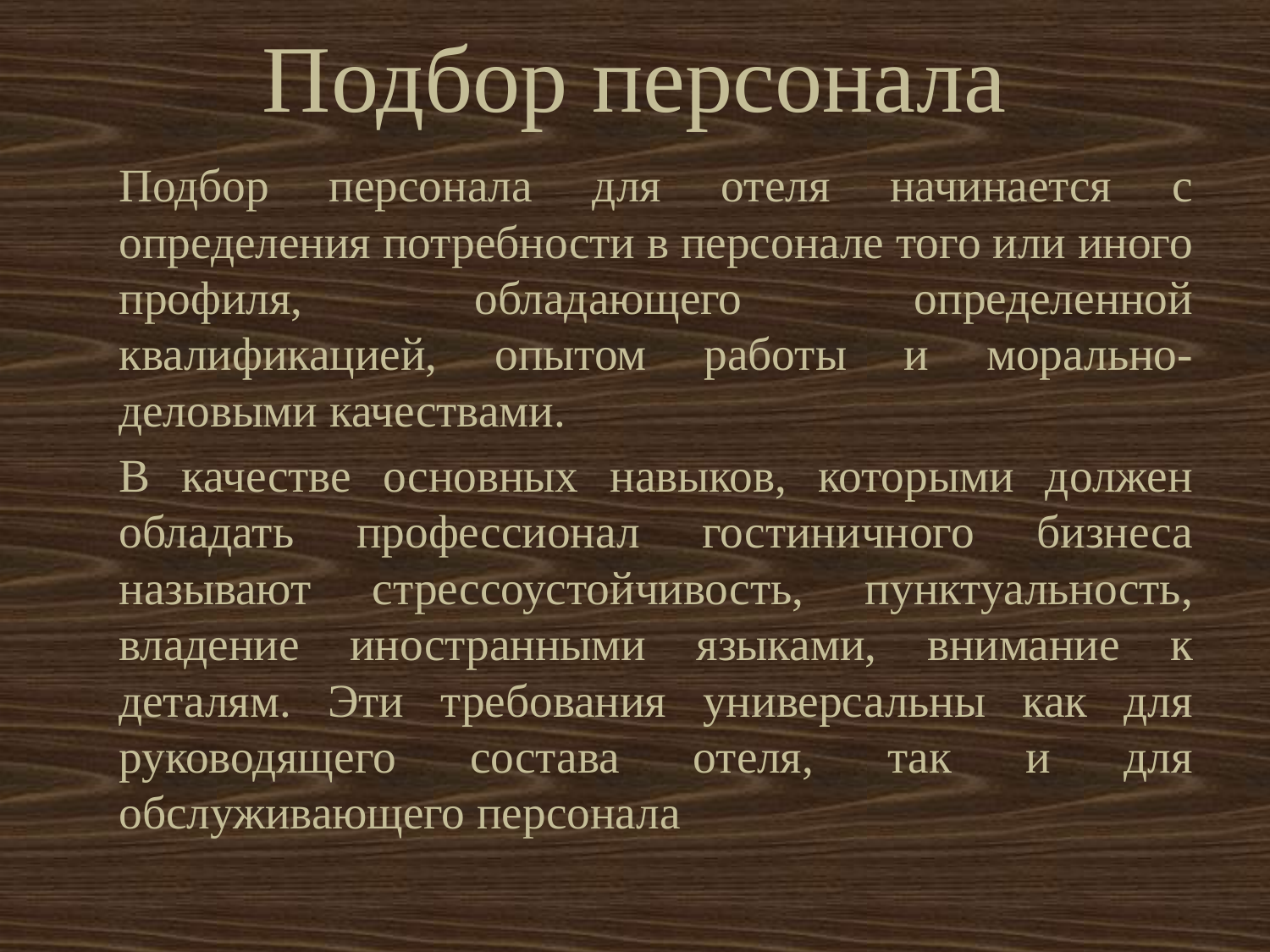

# Подбор персонала
		Подбор персонала для отеля начинается с определения потребности в персонале того или иного профиля, обладающего определенной квалификацией, опытом работы и морально-деловыми качествами.
		В качестве основных навыков, которыми должен обладать профессионал гостиничного бизнеса называют стрессоустойчивость, пунктуальность, владение иностранными языками, внимание к деталям. Эти требования универсальны как для руководящего состава отеля, так и для обслуживающего персонала